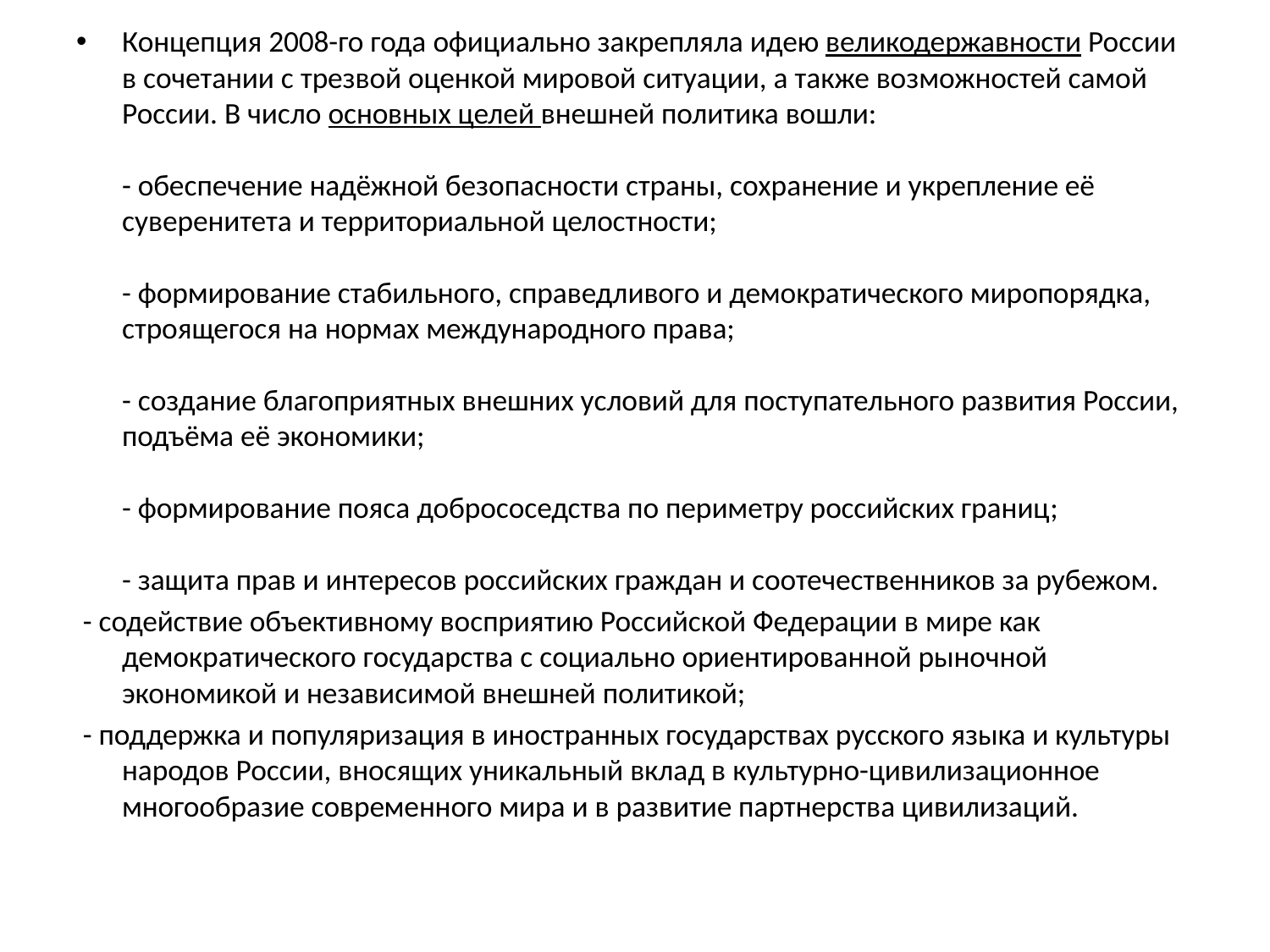

Концепция 2008-го года официально закрепляла идею великодержавности России в сочетании с трезвой оценкой мировой ситуации, а также возможностей самой России. В число основных целей внешней политика вошли:
- обеспечение надёжной безопасности страны, сохранение и укрепление её суверенитета и территориальной целостности;
- формирование стабильного, справедливого и демократического миропорядка, строящегося на нормах международного права;
- создание благоприятных внешних условий для поступательного развития России, подъёма её экономики;
- формирование пояса добрососедства по периметру российских границ;
- защита прав и интересов российских граждан и соотечественников за рубежом.
 - содействие объективному восприятию Российской Федерации в мире как демократического государства с социально ориентированной рыночной экономикой и независимой внешней политикой;
 - поддержка и популяризация в иностранных государствах русского языка и культуры народов России, вносящих уникальный вклад в культурно-цивилизационное многообразие современного мира и в развитие партнерства цивилизаций.